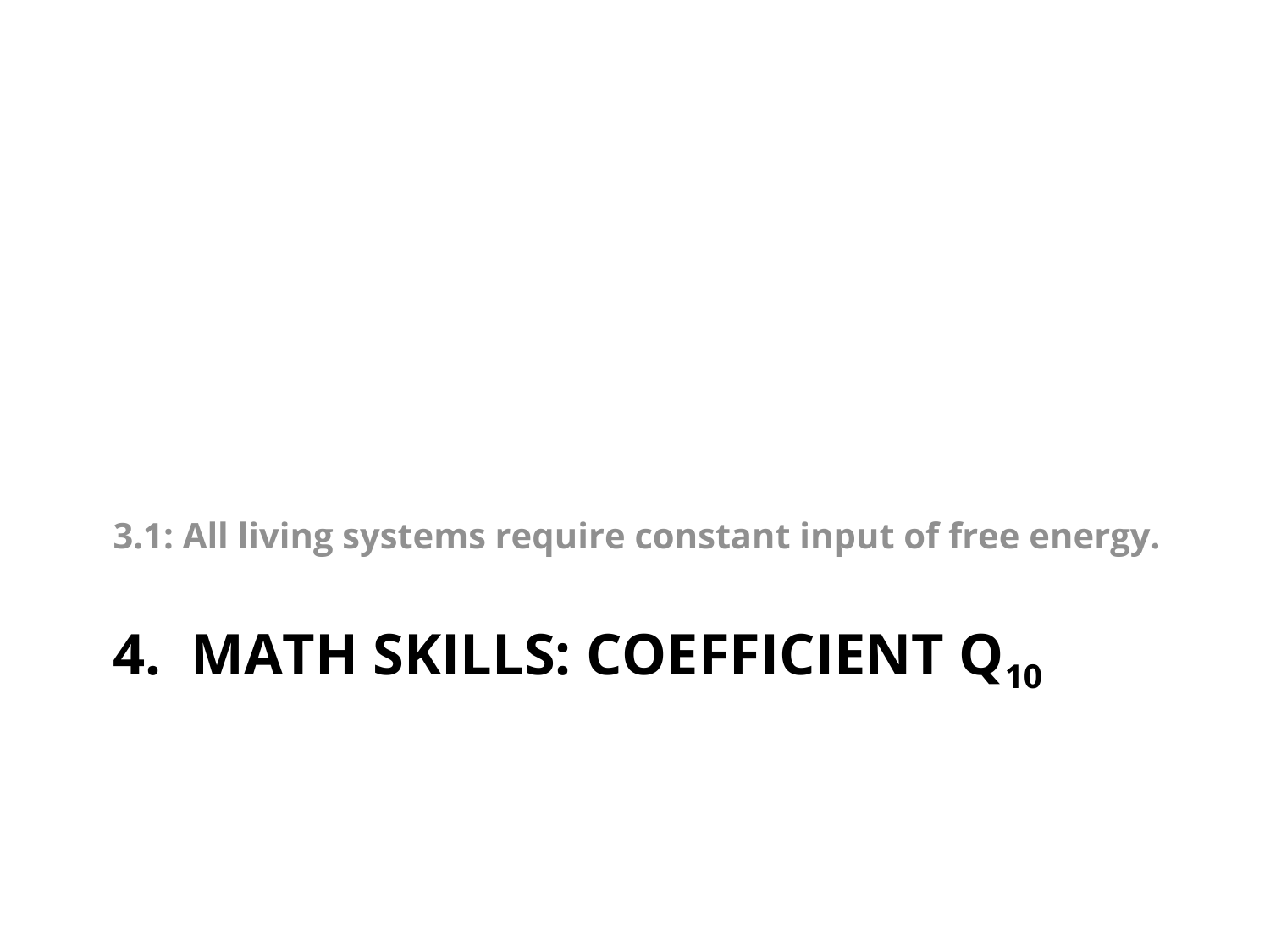

3.1: All living systems require constant input of free energy.

# 4.  Math Skills: Coefficient q10